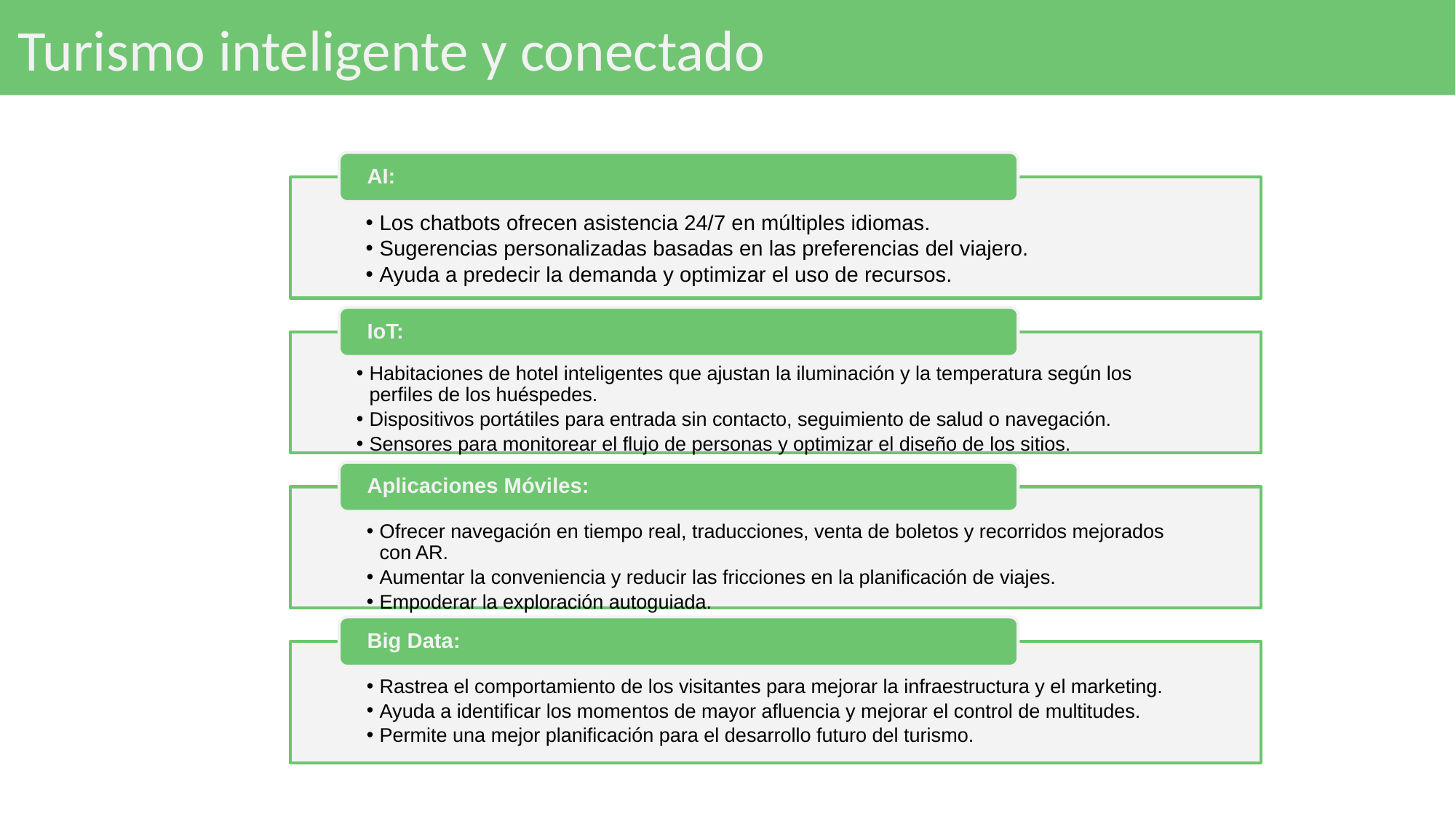

# Turismo inteligente y conectado

AI:

Los chatbots ofrecen asistencia 24/7 en múltiples idiomas.
Sugerencias personalizadas basadas en las preferencias del viajero.
Ayuda a predecir la demanda y optimizar el uso de recursos.

IoT:
Habitaciones de hotel inteligentes que ajustan la iluminación y la temperatura según los perfiles de los huéspedes.
Dispositivos portátiles para entrada sin contacto, seguimiento de salud o navegación.
Sensores para monitorear el flujo de personas y optimizar el diseño de los sitios.

Aplicaciones Móviles:

Ofrecer navegación en tiempo real, traducciones, venta de boletos y recorridos mejorados con AR.
Aumentar la conveniencia y reducir las fricciones en la planificación de viajes.
Empoderar la exploración autoguiada.

Big Data:

Rastrea el comportamiento de los visitantes para mejorar la infraestructura y el marketing.
Ayuda a identificar los momentos de mayor afluencia y mejorar el control de multitudes.
Permite una mejor planificación para el desarrollo futuro del turismo.